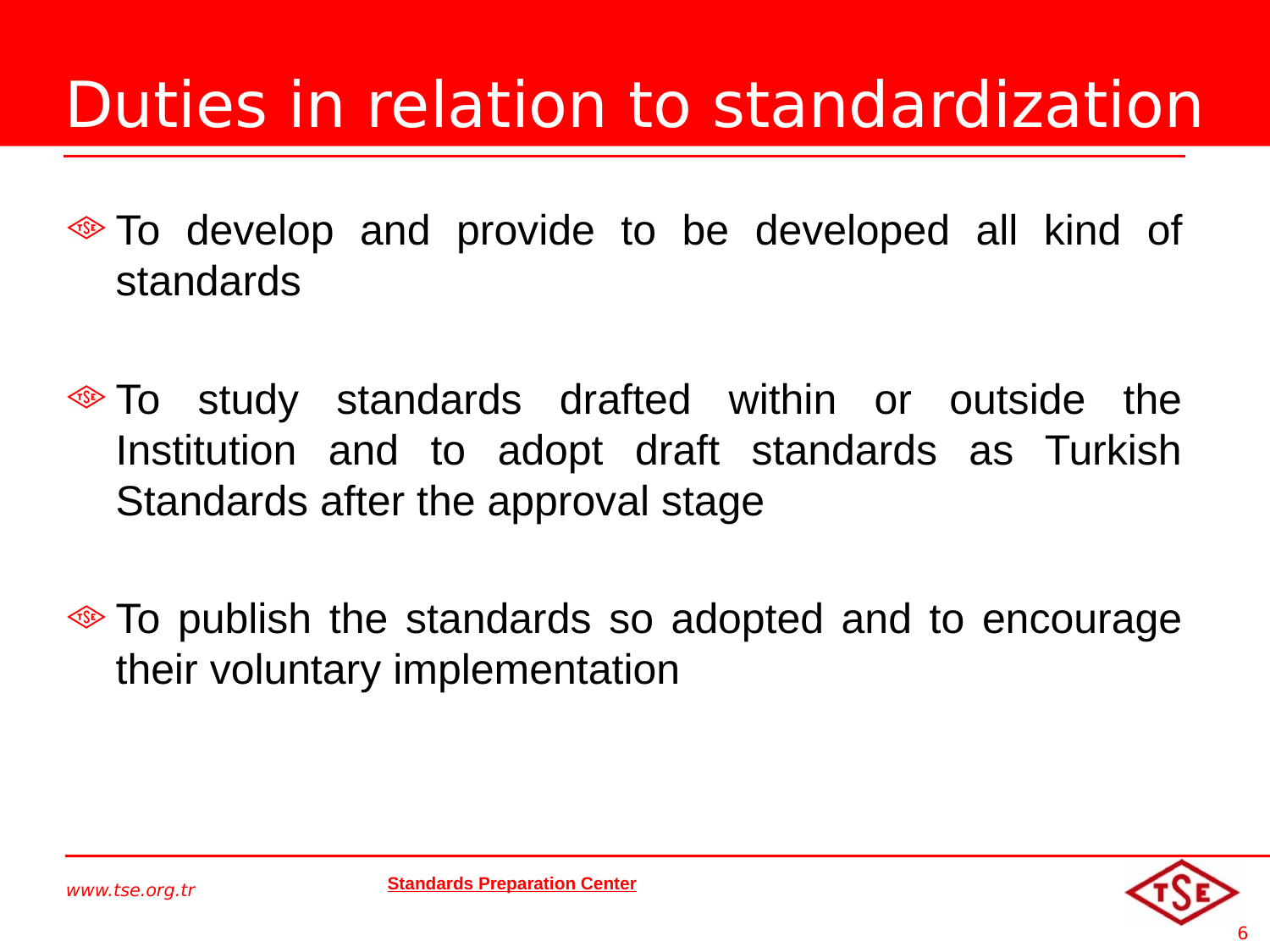

# Duties in relation to standardization
To develop and provide to be developed all kind of standards

To study standards drafted within or outside the Institution and to adopt draft standards as Turkish Standards after the approval stage

To publish the standards so adopted and to encourage their voluntary implementation

www.tse.org.tr
Standards Preparation Center

©2010 Türk Standardları Enstitüsü
6